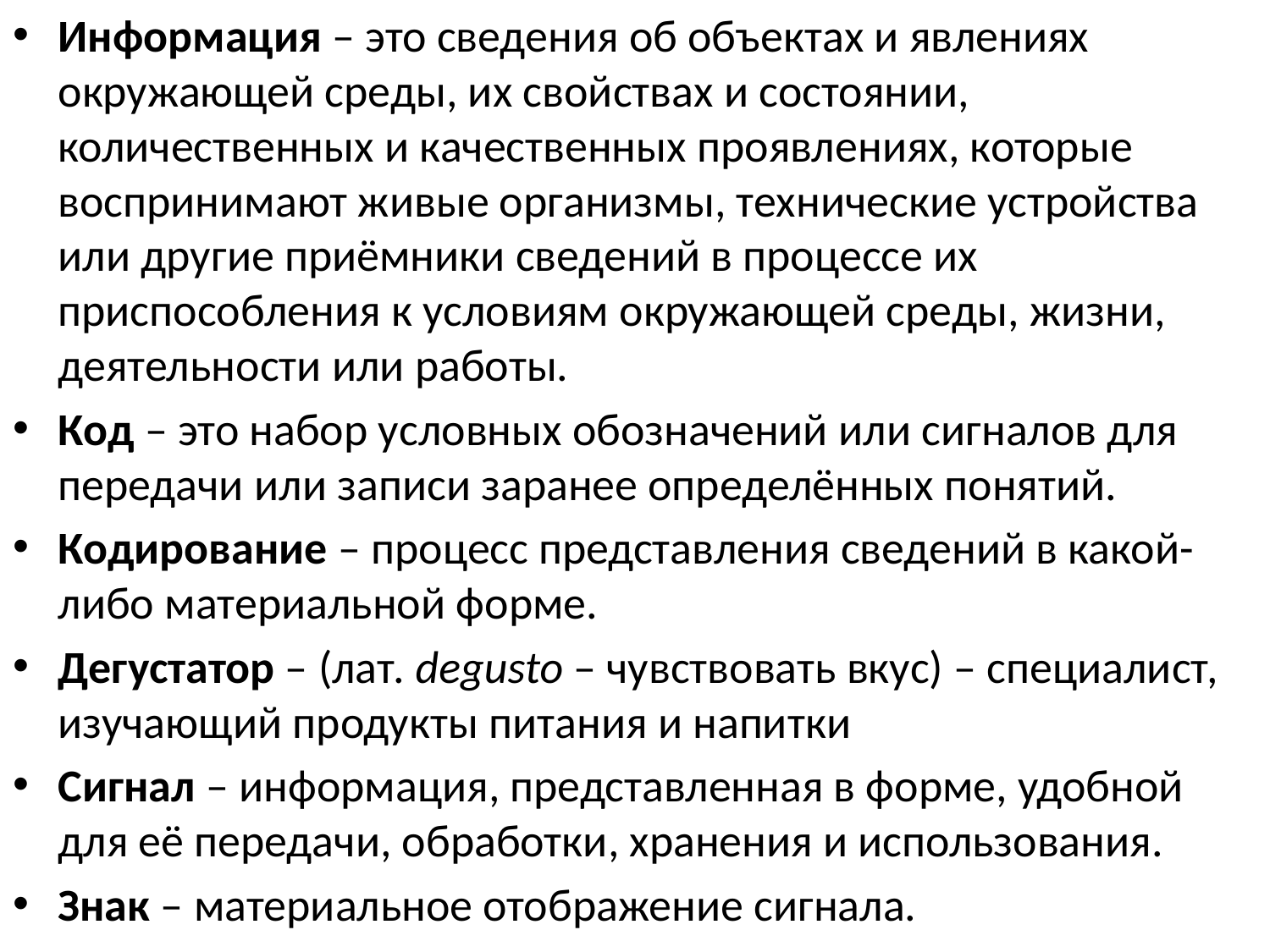

Информация – это сведения об объектах и явлениях окружающей среды, их свойствах и состоянии, количественных и качественных проявлениях, которые воспринимают живые организмы, технические устройства или другие приёмники сведений в процессе их приспособления к условиям окружающей среды, жизни, деятельности или работы.
Код – это набор условных обозначений или сигналов для передачи или записи заранее определённых понятий.
Кодирование – процесс представления сведений в какой-либо материальной форме.
Дегустатор – (лат. degusto – чувствовать вкус) – специалист, изучающий продукты питания и напитки
Сигнал – информация, представленная в форме, удобной для её передачи, обработки, хранения и использования.
Знак – материальное отображение сигнала.

#